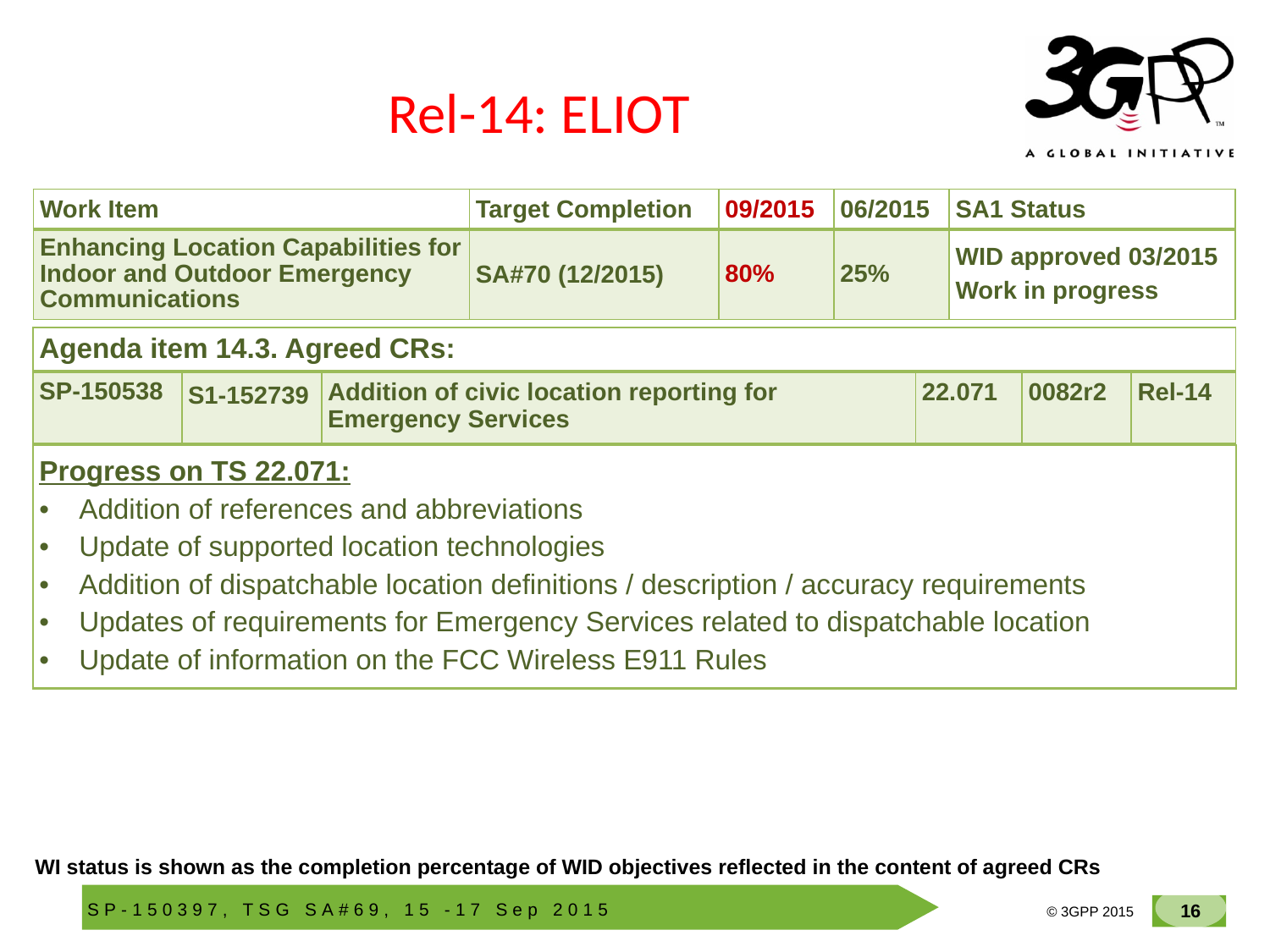

# Rel-14: ELIOT
| Work Item | Target Completion | 09/2015 | 06/2015 | SA1 Status |
| --- | --- | --- | --- | --- |
| Enhancing Location Capabilities for Indoor and Outdoor Emergency Communications | SA#70 (12/2015) | 80% | 25% | WID approved 03/2015 Work in progress |
| Agenda item 14.3. Agreed CRs: |  |  |  |  |  |
| --- | --- | --- | --- | --- | --- |
| SP-150538 | S1-152739 | Addition of civic location reporting for Emergency Services | 22.071 | 0082r2 | Rel-14 |
| Progress on TS 22.071: Addition of references and abbreviations Update of supported location technologies Addition of dispatchable location definitions / description / accuracy requirements Updates of requirements for Emergency Services related to dispatchable location Update of information on the FCC Wireless E911 Rules |
| --- |
WI status is shown as the completion percentage of WID objectives reflected in the content of agreed CRs